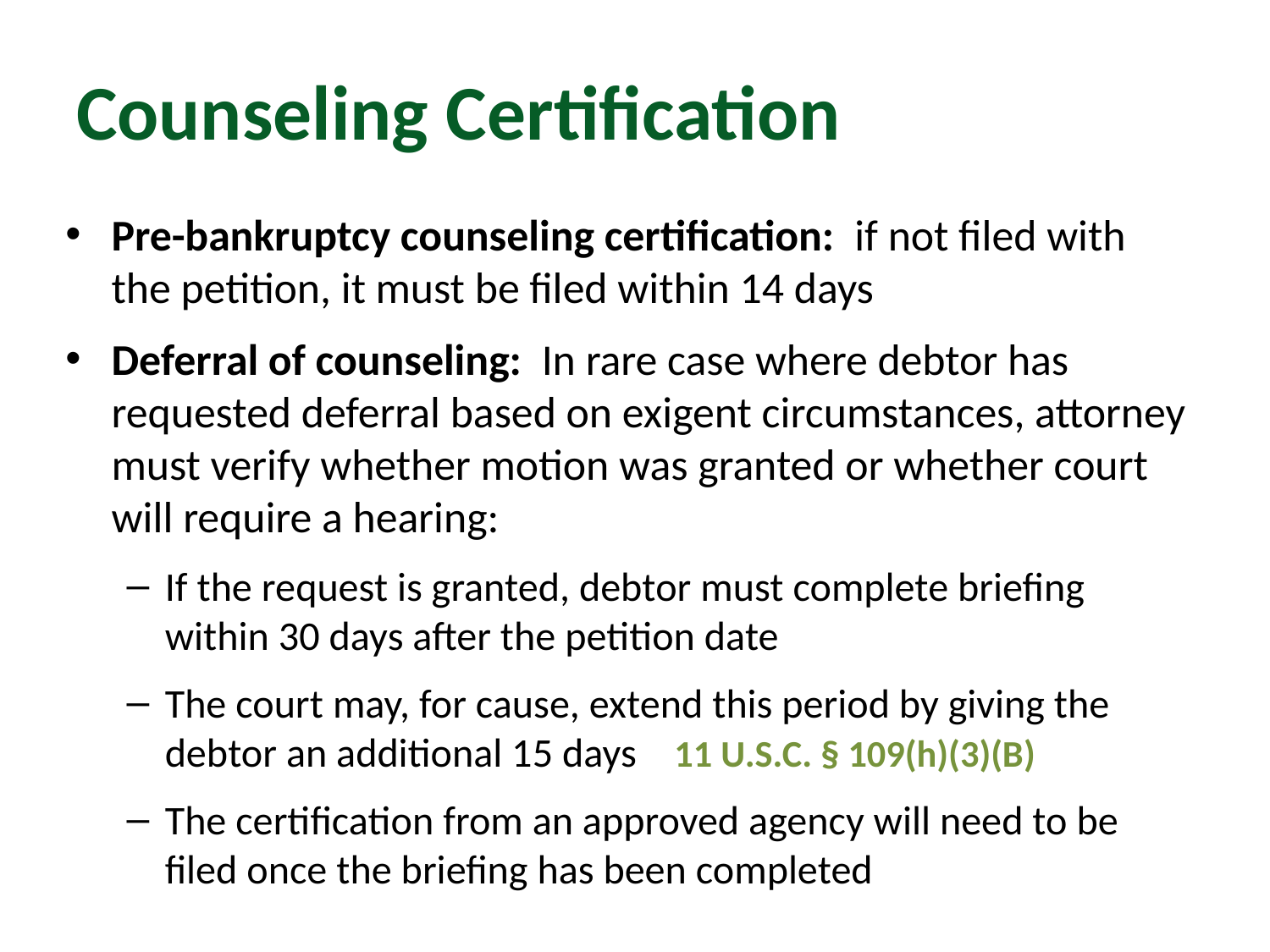

# Counseling Certification
Pre-bankruptcy counseling certification:  if not filed with the petition, it must be filed within 14 days
Deferral of counseling:  In rare case where debtor has requested deferral based on exigent circumstances, attorney must verify whether motion was granted or whether court will require a hearing:
If the request is granted, debtor must complete briefing within 30 days after the petition date
The court may, for cause, extend this period by giving the debtor an additional 15 days    11 U.S.C. § 109(h)(3)(B)
The certification from an approved agency will need to be filed once the briefing has been completed